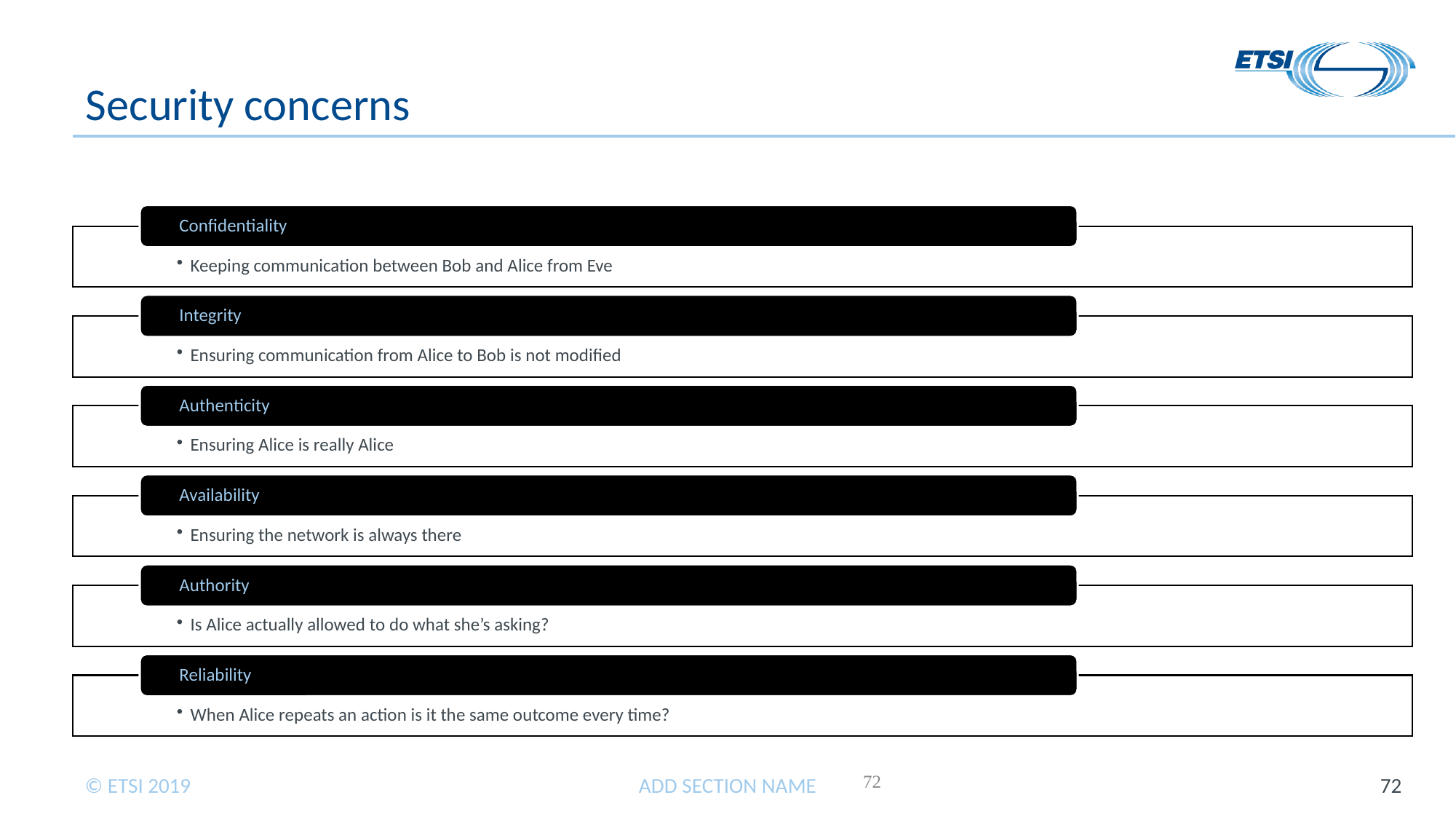

# Security concerns
Keeping communication between Bob and Alice from Eve
Confidentiality
Ensuring communication from Alice to Bob is not modified
Integrity
Ensuring Alice is really Alice
Authenticity
Ensuring the network is always there
Availability
Is Alice actually allowed to do what she’s asking?
Authority
When Alice repeats an action is it the same outcome every time?
Reliability
72
ADD SECTION NAME